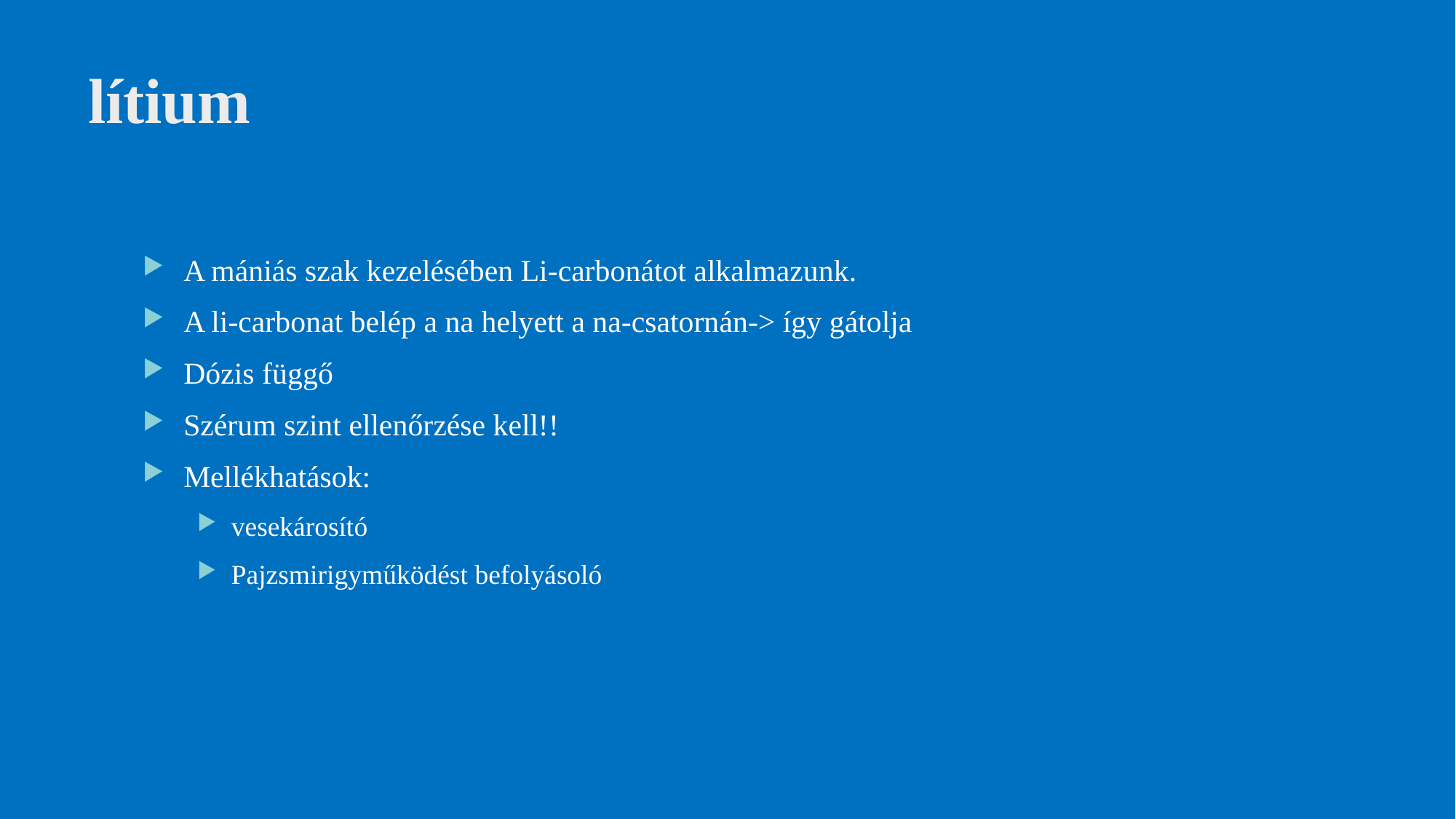

# lítium
A mániás szak kezelésében Li-carbonátot alkalmazunk.
A li-carbonat belép a na helyett a na-csatornán-> így gátolja
Dózis függő
Szérum szint ellenőrzése kell!!
Mellékhatások:
vesekárosító
Pajzsmirigyműködést befolyásoló